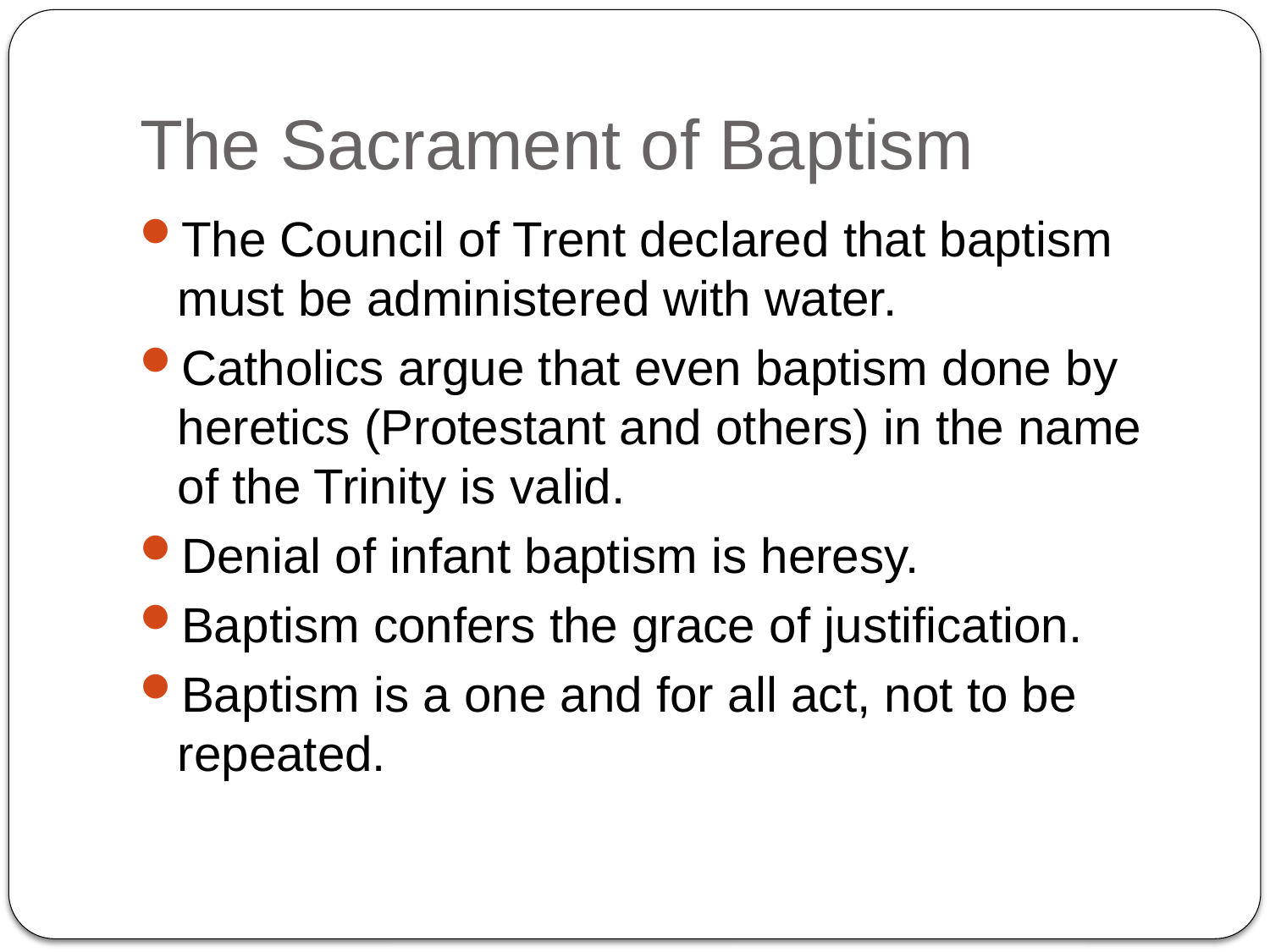

# The Sacrament of Baptism
The Council of Trent declared that baptism must be administered with water.
Catholics argue that even baptism done by heretics (Protestant and others) in the name of the Trinity is valid.
Denial of infant baptism is heresy.
Baptism confers the grace of justification.
Baptism is a one and for all act, not to be repeated.